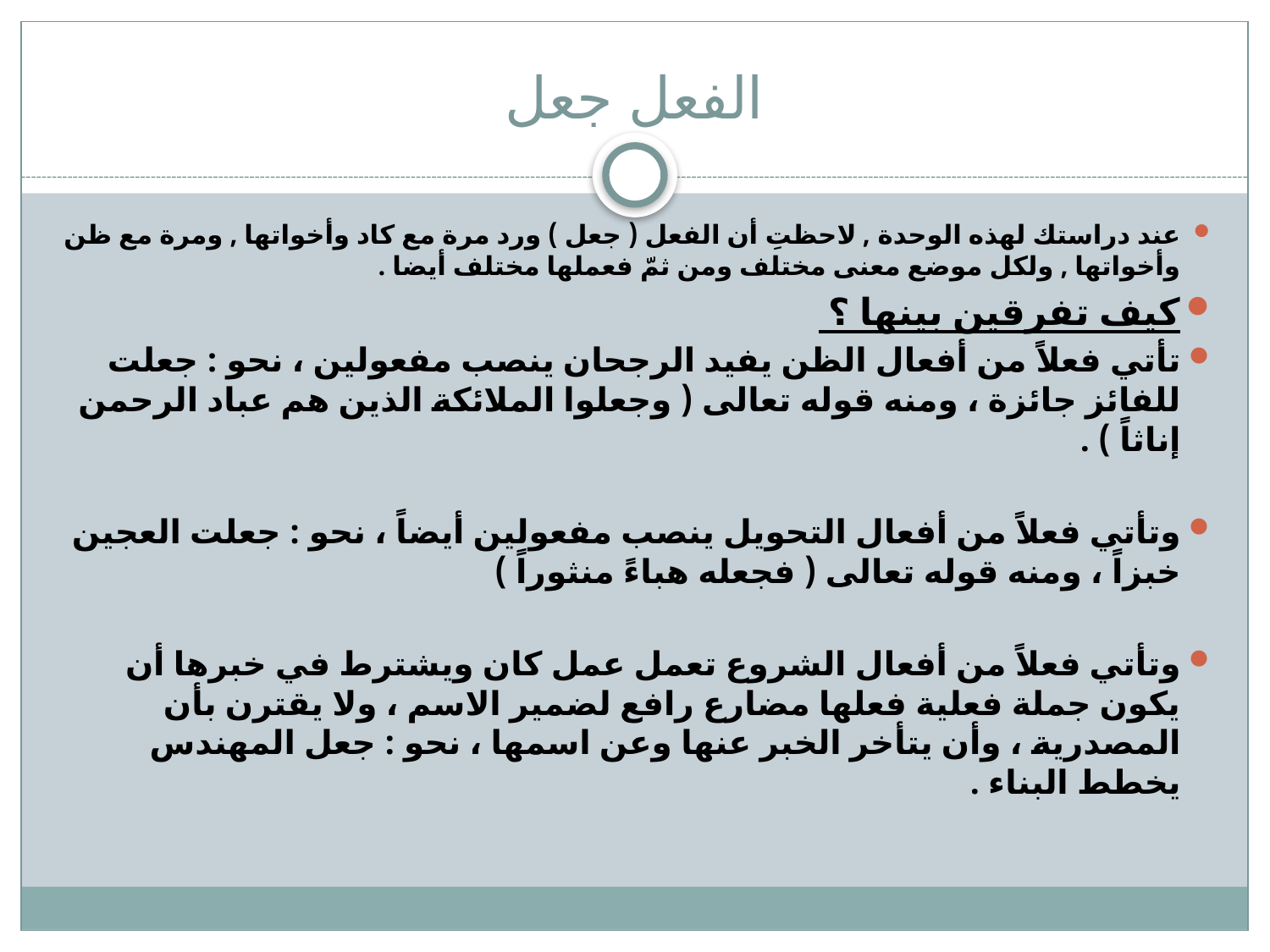

# الفعل جعل
عند دراستك لهذه الوحدة , لاحظتِ أن الفعل ( جعل ) ورد مرة مع كاد وأخواتها , ومرة مع ظن وأخواتها , ولكل موضع معنى مختلف ومن ثمّ فعملها مختلف أيضا .
كيف تفرقين بينها ؟
تأتي فعلاً من أفعال الظن يفيد الرجحان ينصب مفعولين ، نحو : جعلت للفائز جائزة ، ومنه قوله تعالى ( وجعلوا الملائكة الذين هم عباد الرحمن إناثاً ) .

وتأتي فعلاً من أفعال التحويل ينصب مفعولين أيضاً ، نحو : جعلت العجين
خبزاً ، ومنه قوله تعالى ( فجعله هباءً منثوراً )

وتأتي فعلاً من أفعال الشروع تعمل عمل كان ويشترط في خبرها أن يكون جملة فعلية فعلها مضارع رافع لضمير الاسم ، ولا يقترن بأن المصدرية ، وأن يتأخر الخبر عنها وعن اسمها ، نحو : جعل المهندس يخطط البناء .